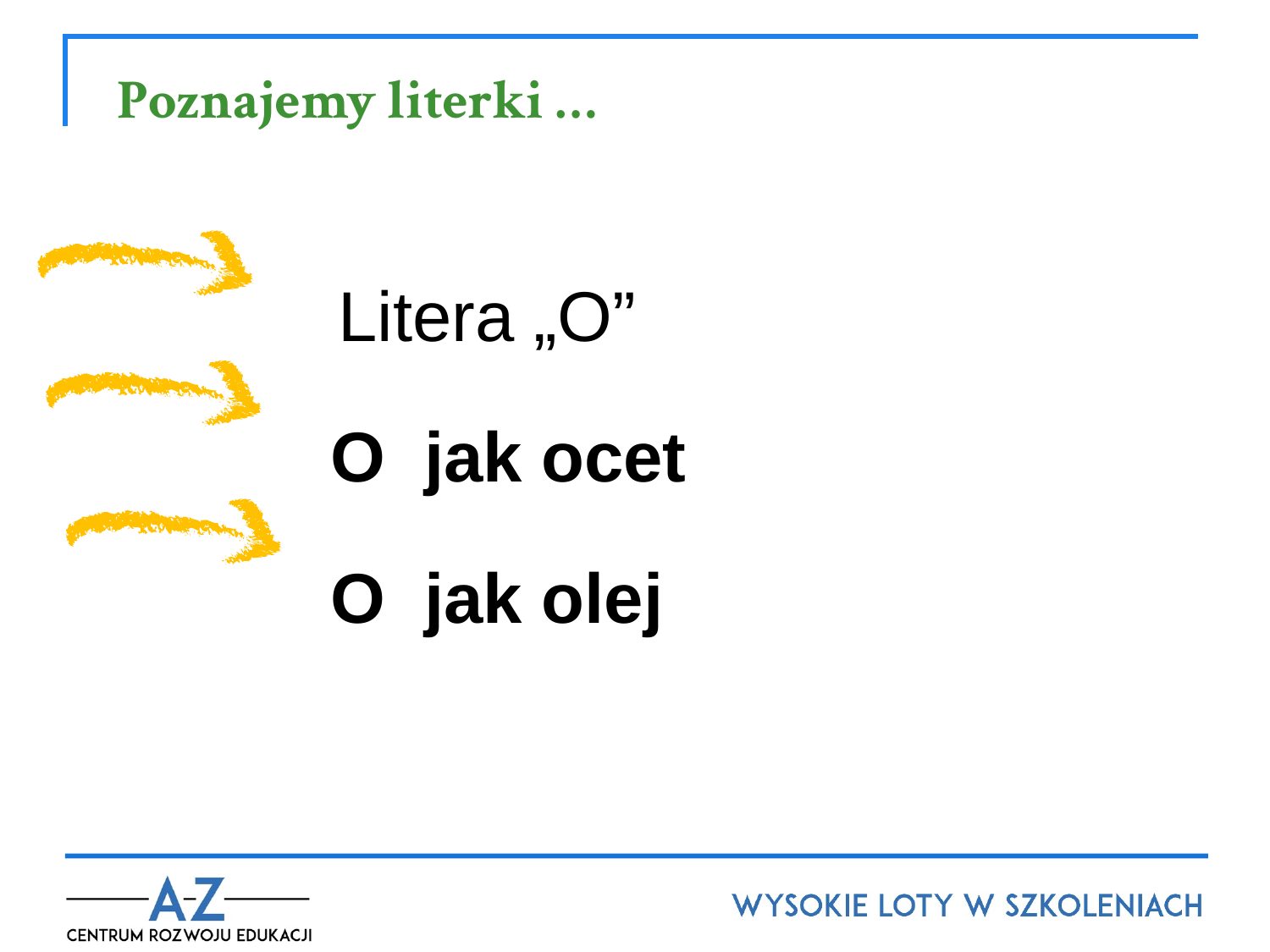

# Poznajemy literki …
	 Litera „O”
	O  jak ocet
	O  jak olej